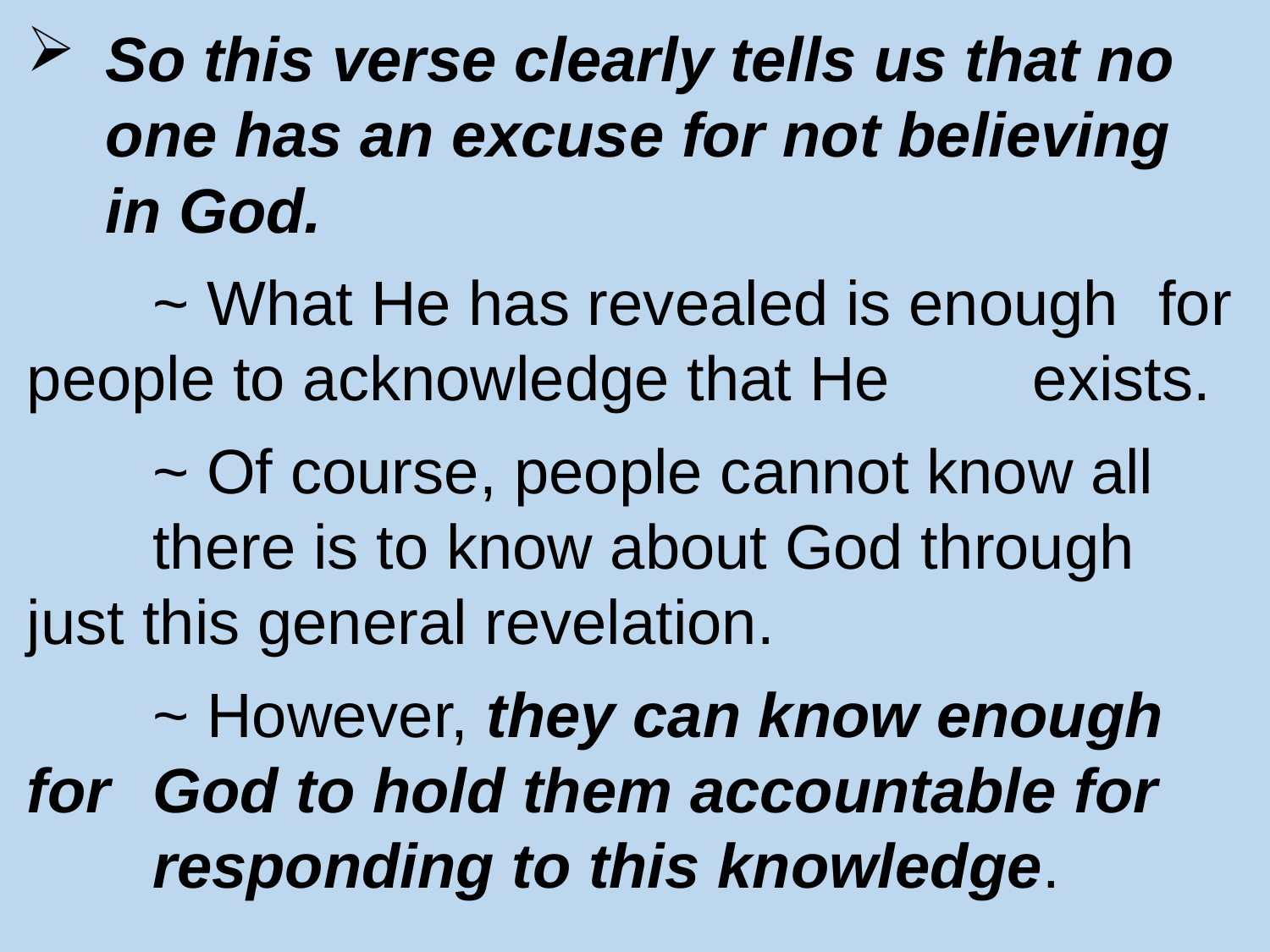

So this verse clearly tells us that no one has an excuse for not believing in God.
	~ What He has revealed is enough 			for people to acknowledge that He 			exists.
	~ Of course, people cannot know all 			there is to know about God through 		just this general revelation.
	~ However, they can know enough for 		God to hold them accountable for 		responding to this knowledge.